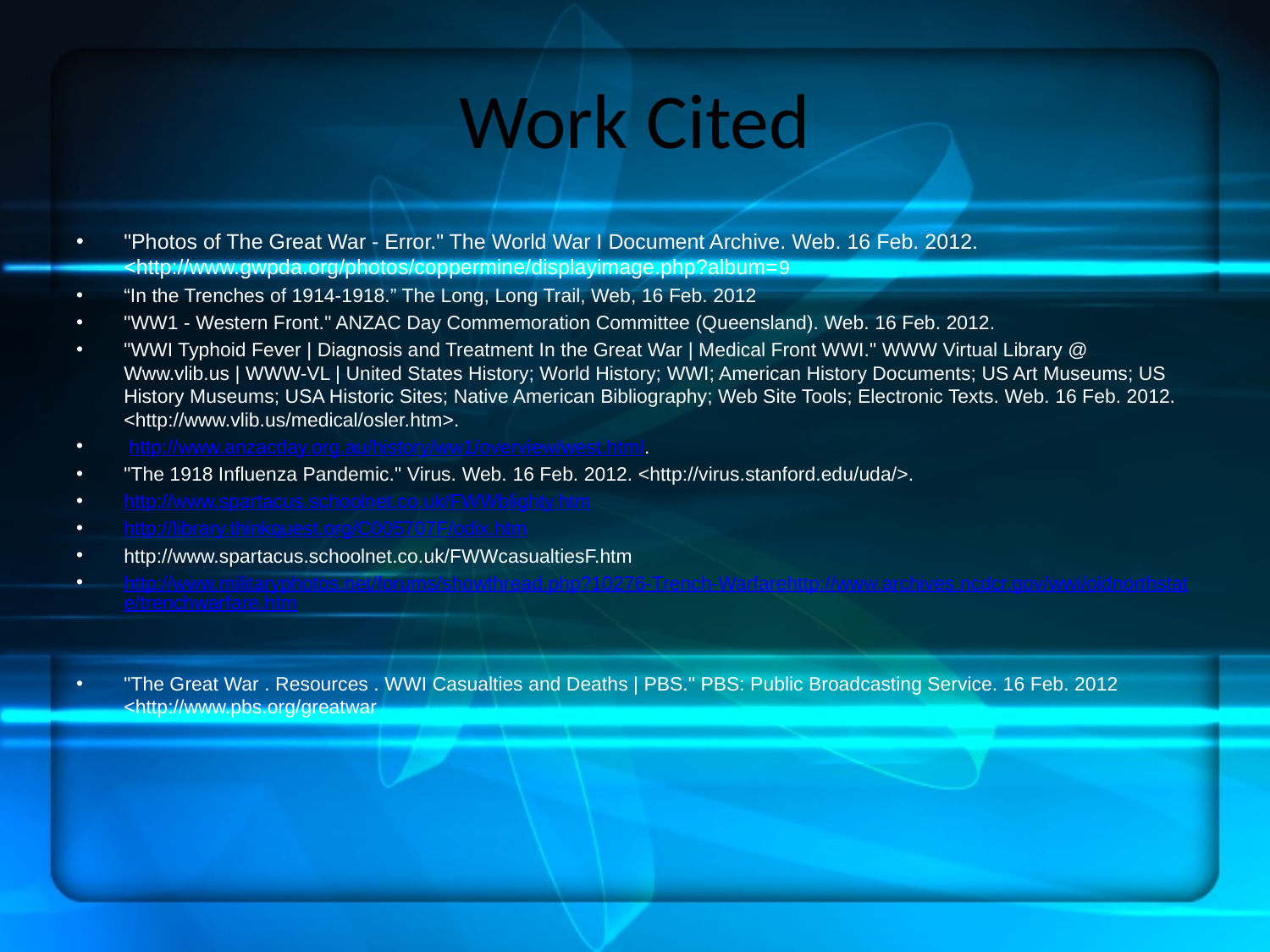

# Work Cited
"Photos of The Great War - Error." The World War I Document Archive. Web. 16 Feb. 2012. <http://www.gwpda.org/photos/coppermine/displayimage.php?album=9
“In the Trenches of 1914-1918.” The Long, Long Trail, Web, 16 Feb. 2012
"WW1 - Western Front." ANZAC Day Commemoration Committee (Queensland). Web. 16 Feb. 2012.
"WWI Typhoid Fever | Diagnosis and Treatment In the Great War | Medical Front WWI." WWW Virtual Library @ Www.vlib.us | WWW-VL | United States History; World History; WWI; American History Documents; US Art Museums; US History Museums; USA Historic Sites; Native American Bibliography; Web Site Tools; Electronic Texts. Web. 16 Feb. 2012. <http://www.vlib.us/medical/osler.htm>.
 http://www.anzacday.org.au/history/ww1/overview/west.html.
"The 1918 Influenza Pandemic." Virus. Web. 16 Feb. 2012. <http://virus.stanford.edu/uda/>.
http://www.spartacus.schoolnet.co.uk/FWWblighty.htm
http://library.thinkquest.org/C005707F/odix.htm
http://www.spartacus.schoolnet.co.uk/FWWcasualtiesF.htm
http://www.militaryphotos.net/forums/showthread.php?10276-Trench-Warfarehttp://www.archives.ncdcr.gov/wwi/oldnorthstate/trenchwarfare.htm

"The Great War . Resources . WWI Casualties and Deaths | PBS." PBS: Public Broadcasting Service. 16 Feb. 2012 <http://www.pbs.org/greatwar